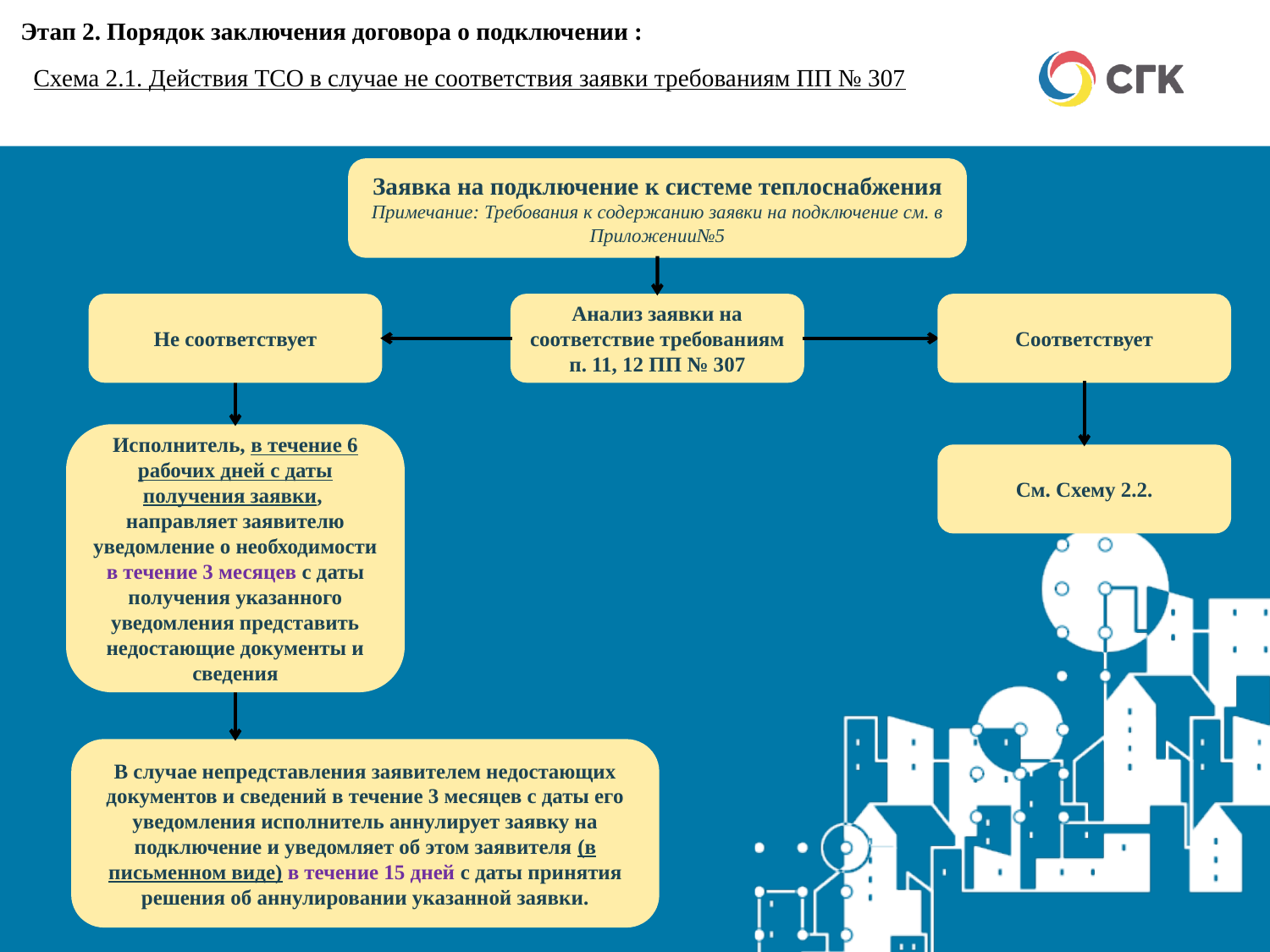

Этап 2. Порядок заключения договора о подключении :
Схема 2.1. Действия ТСО в случае не соответствия заявки требованиям ПП № 307
Заявка на подключение к системе теплоснабжения
Примечание: Требования к содержанию заявки на подключение см. в Приложении№5
Анализ заявки на соответствие требованиям п. 11, 12 ПП № 307
Не соответствует
Соответствует
Исполнитель, в течение 6 рабочих дней с даты получения заявки,  направляет заявителю уведомление о необходимости в течение 3 месяцев с даты получения указанного уведомления представить недостающие документы и сведения
См. Схему 2.2.
В случае непредставления заявителем недостающих документов и сведений в течение 3 месяцев с даты его уведомления исполнитель аннулирует заявку на подключение и уведомляет об этом заявителя (в письменном виде) в течение 15 дней с даты принятия решения об аннулировании указанной заявки.